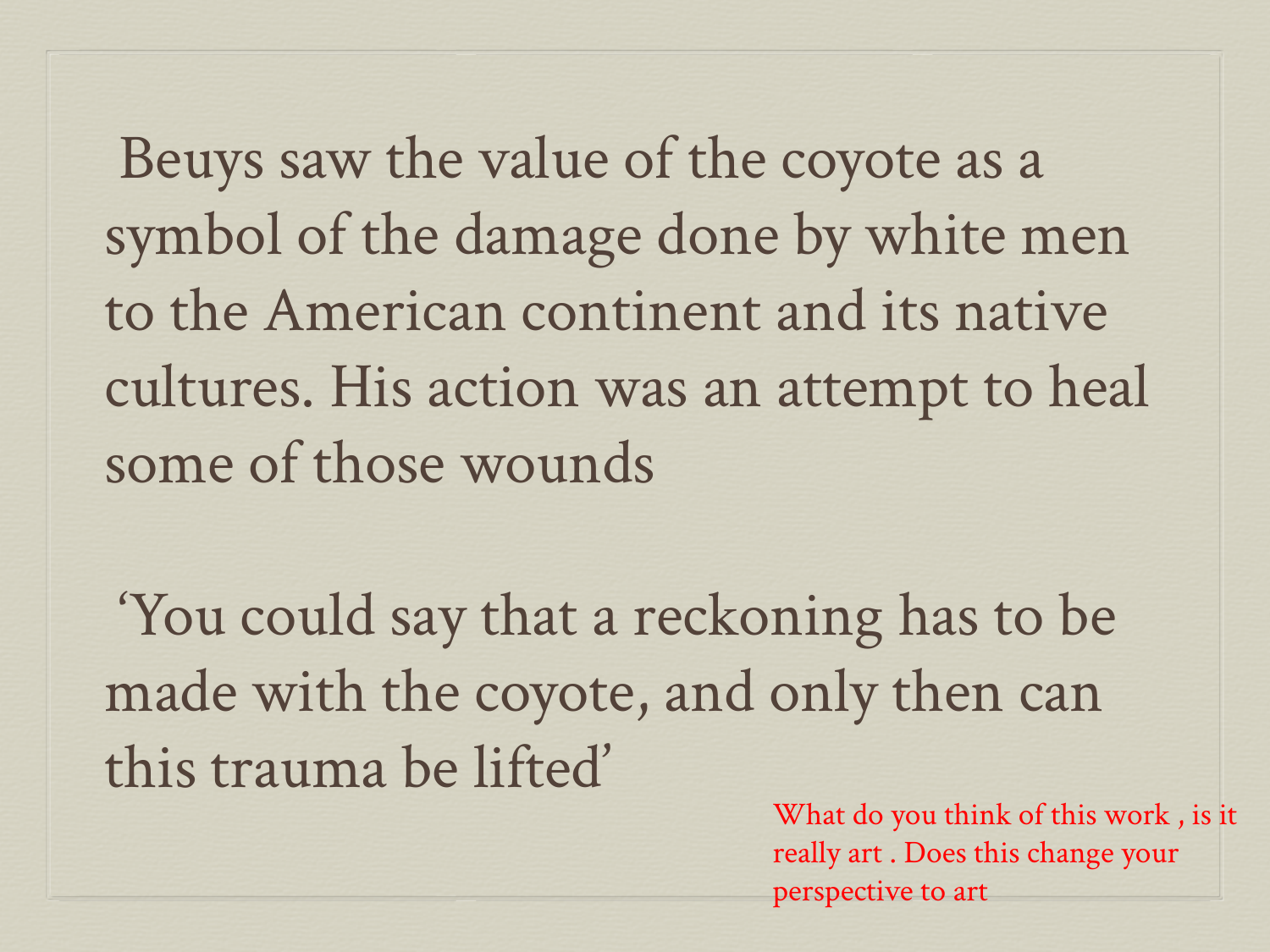

Beuys saw the value of the coyote as a symbol of the damage done by white men to the American continent and its native cultures. His action was an attempt to heal some of those wounds

 ‘You could say that a reckoning has to be made with the coyote, and only then can this trauma be lifted’
What do you think of this work , is it really art . Does this change your perspective to art